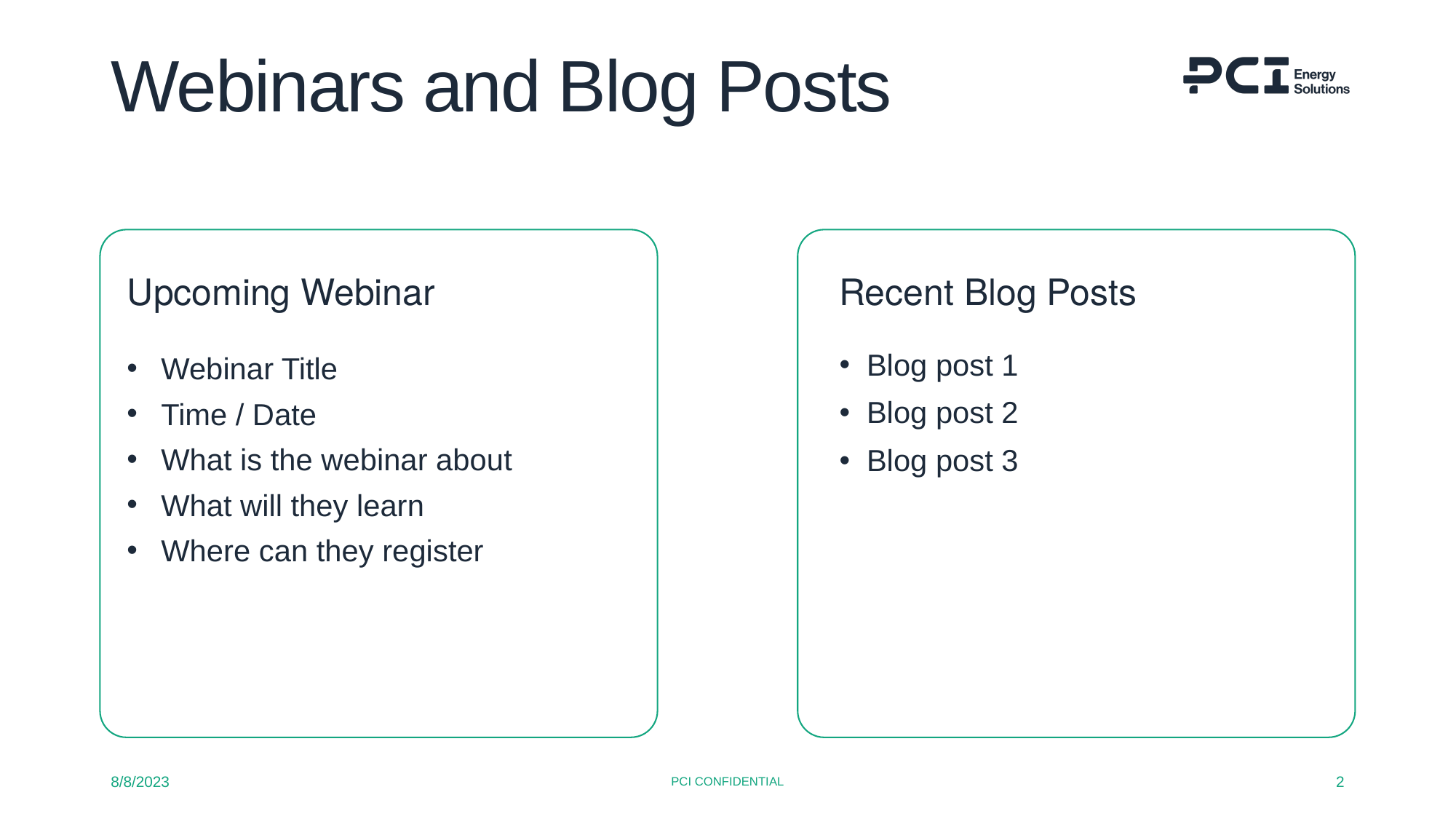

# Webinars and Blog Posts

Upcoming Webinar
Recent Blog Posts
Webinar Title
Time / Date
What is the webinar about
What will they learn
Where can they register
Blog post 1
Blog post 2
Blog post 3
8/8/2023
PCI CONFIDENTIAL
2